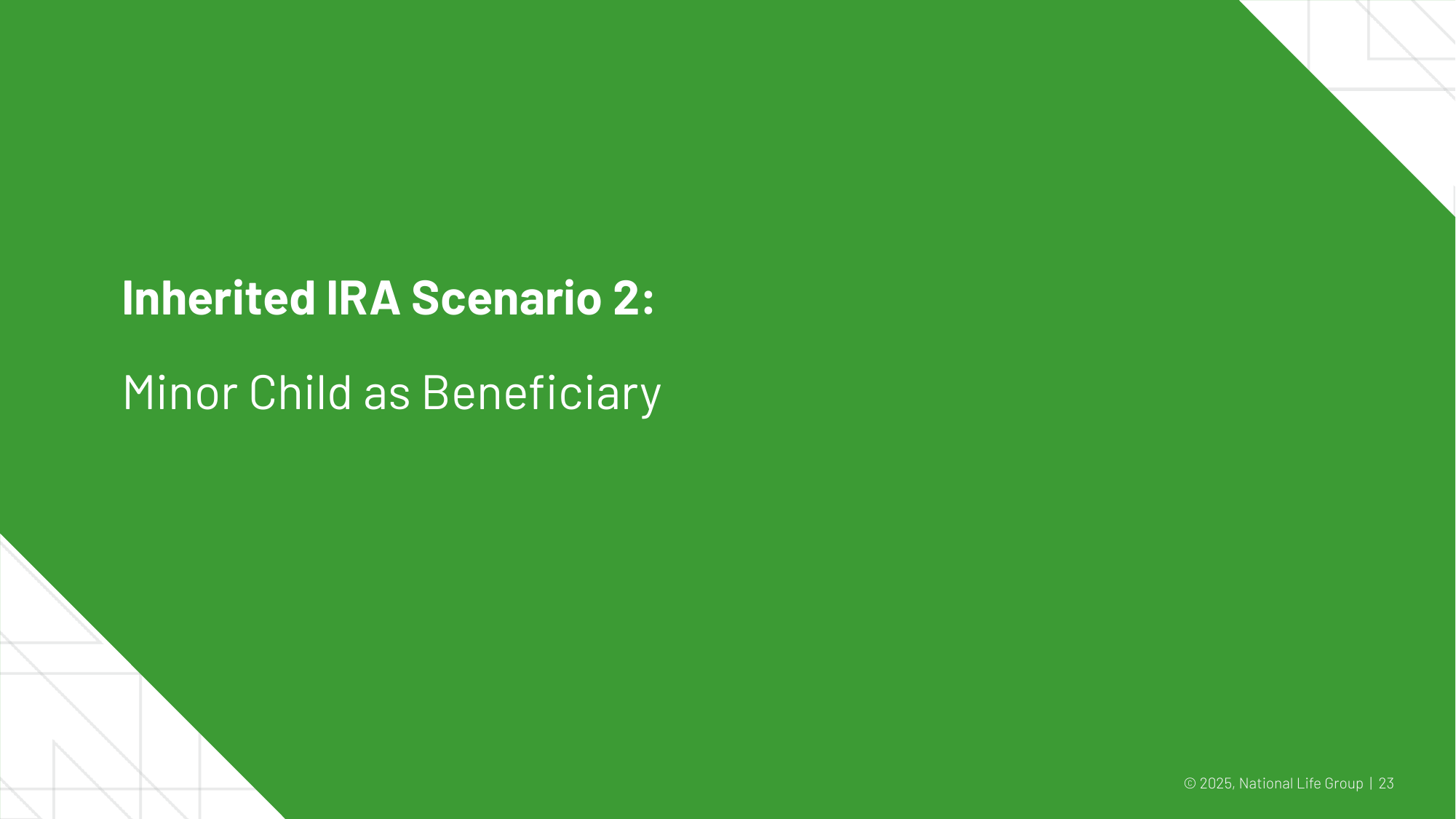

Inherited IRA Scenario 2:
Minor Child as Beneficiary